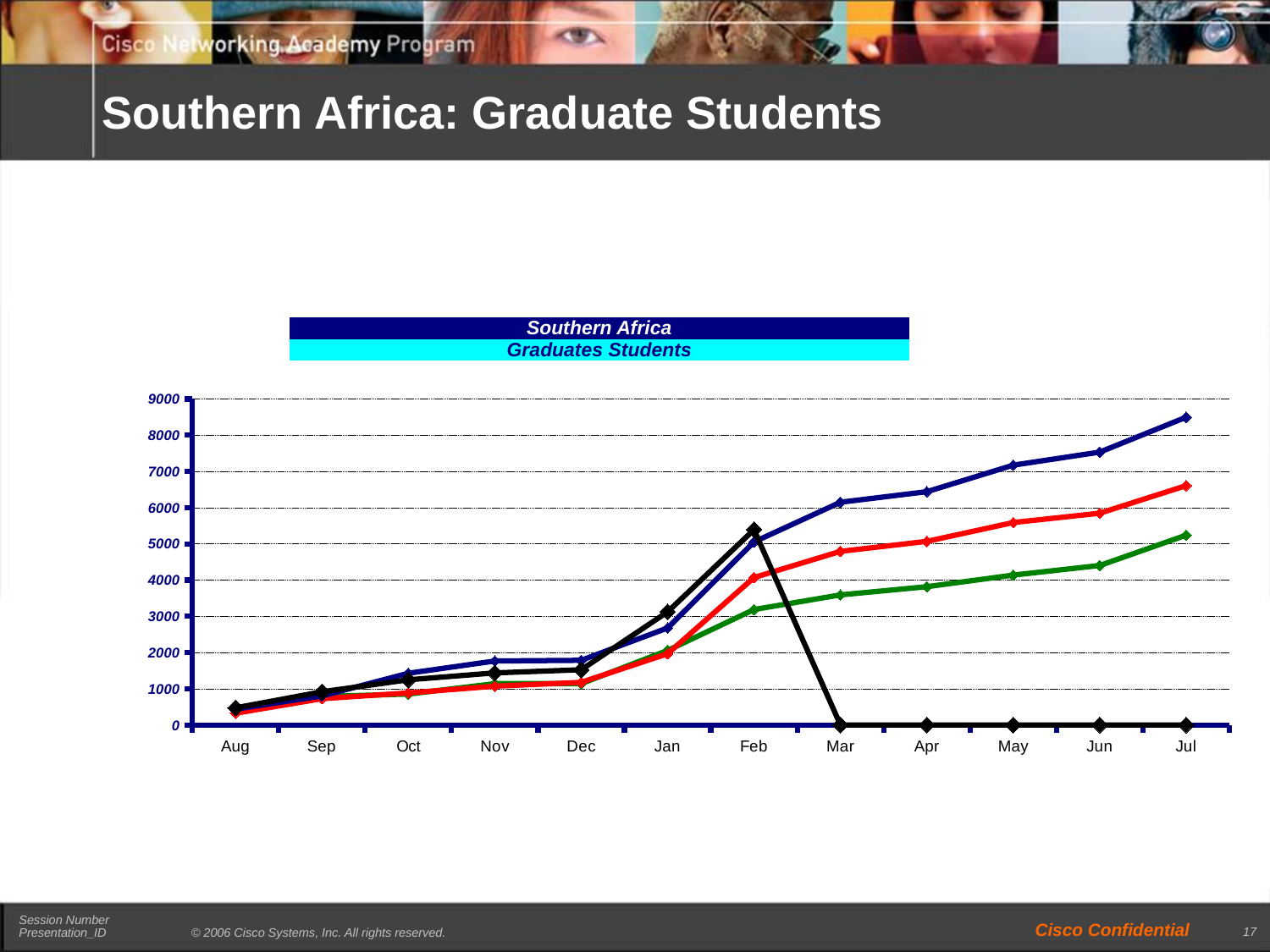

# Southern Africa: Graduate Students
|  |  | Southern Africa |  |  |  |  |  |  |  |  |  |  |  |  |  |  |
| --- | --- | --- | --- | --- | --- | --- | --- | --- | --- | --- | --- | --- | --- | --- | --- | --- |
|  |  | Graduates Students |  |  |  |  |  |  |  |  |  |  |  |  |  |  |
|  |  |  |  |  |  |  |  |  |  |  |  |  |  |  |  |  |
|  |  |  |  |  |  |  |  |  |  |  |  |  |  |  |  |  |
|  |  |  |  |  |  |  |  |  |  |  |  |  |  |  |  |  |
|  |  |  |  |  |  |  |  |  |  |  |  |  |  |  |  |  |
|  |  |  |  |  |  |  |  |  |  |  |  |  |  |  |  |  |
|  |  |  |  |  |  |  |  |  |  |  |  |  |  |  |  |  |
|  |  |  |  |  |  |  |  |  |  |  |  |  |  |  |  |  |
|  |  |  |  |  |  |  |  |  |  |  |  |  |  |  |  |  |
|  |  |  |  |  |  |  |  |  |  |  |  |  |  |  |  |  |
|  |  |  |  |  |  |  |  |  |  |  |  |  |  |  |  |  |
|  |  |  |  |  |  |  |  |  |  |  |  |  |  |  |  |  |
|  |  |  |  |  |  |  |  |  |  |  |  |  |  |  |  |  |
|  |  |  |  |  |  |  |  |  |  |  |  |  |  |  |  |  |
|  |  |  |  |  |  |  |  |  |  |  |  |  |  |  |  |  |
|  |  |  |  |  |  |  |  |  |  |  |  |  |  |  |  |  |
|  |  |  |  |  |  |  |  |  |  |  |  |  |  |  |  |  |
|  |  |  |  |  |  |  |  |  |  |  |  |  |  |  |  |  |
|  |  |  |  |  |  |  |  |  |  |  |  |  |  |  |  |  |
|  |  |  |  |  |  |  |  |  |  |  |  |  |  |  |  |  |
|  |  |  |  |  |  |  |  |  |  |  |  |  |  |  |  |  |
|  |  |  |  |  |  |  |  |  |  |  |  |  |  |  |  |  |
|  |  |  |  |  |  |  |  |  |  |  |  |  |  |  |  |  |
|  |  |  |  |  |  |  |  |  |  |  |  |  |  |  |  |  |
|  |  |  |  |  |  |  |  |  |  |  |  |  |  |  |  |  |
|  |  |  |  |  |  |  |  |  |  |  |  |  |  |  |  |  |
|  |  |  |  |  |  |  |  |  |  |  |  |  |  |  |  |  |
|  |  |  |  |  |  |  |  |  |  |  |  |  |  |  |  |  |
|  |  |  |  |  |  |  |  |  |  |  |  |  |  |  |  |  |
|  |  |  |  |  |  |  |  |  |  |  |  |  |  |  |  |  |
|  |  |  |  |  |  |  |  |  |  |  |  |  |  |  |  |  |
|  |  |  |  |  |  |  |  |  |  |  |  |  |  |  |  |  |
|  |  |  |  |  |  |  |  |  |  |  |  |  |  |  |  |  |

### Chart

| Category | FY-2007 | FY-2008 | FY-2009 | FY-2010 |
|---|---|---|---|---|
| Aug | 476.0 | 324.0 | 437.0 | 471.0 |
| Sep | 785.0 | 725.0 | 800.0 | 915.0 |
| Oct | 851.0 | 884.0 | 1426.0 | 1246.0 |
| Nov | 1140.0 | 1069.0 | 1764.0 | 1436.0 |
| Dec | 1140.0 | 1175.0 | 1784.0 | 1523.0 |
| Jan | 2055.0 | 1965.0 | 2677.0 | 3121.0 |
| Feb | 3186.0 | 4069.0 | 5051.0 | 5390.0 |
| Mar | 3590.0 | 4792.0 | 6147.0 | None |
| Apr | 3817.0 | 5067.0 | 6438.0 | None |
| May | 4136.0 | 5588.0 | 7171.0 | None |
| Jun | 4402.0 | 5844.0 | 7531.0 | None |
| Jul | 5238.0 | 6605.0 | 8493.0 | None |